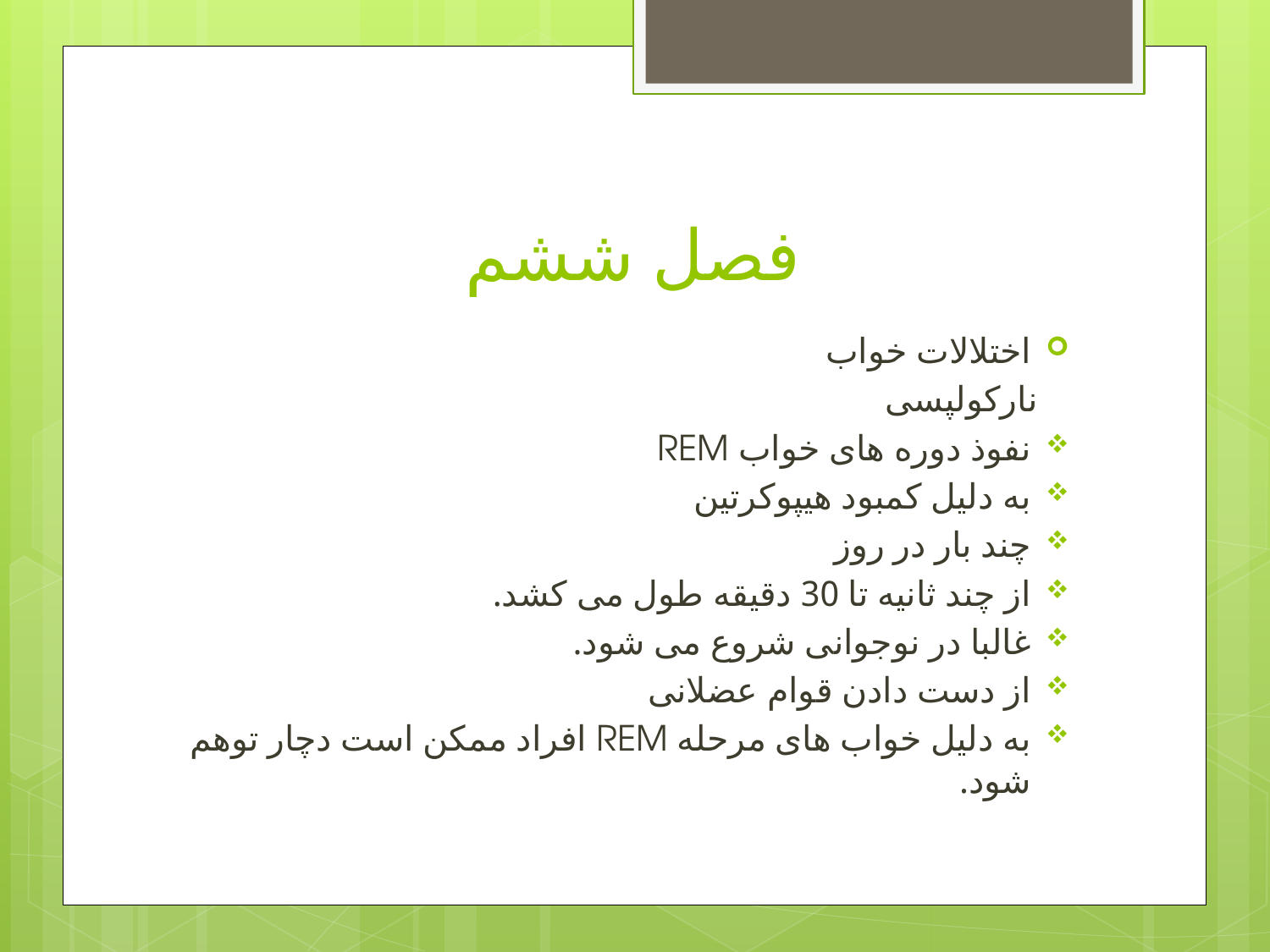

# فصل ششم
اختلالات خواب
   نارکولپسی
نفوذ دوره های خواب REM
به دلیل کمبود هیپوکرتین
چند بار در روز
از چند ثانیه تا 30 دقیقه طول می کشد.
غالبا در نوجوانی شروع می شود.
از دست دادن قوام عضلانی
به دلیل خواب های مرحله REM افراد ممکن است دچار توهم شود.